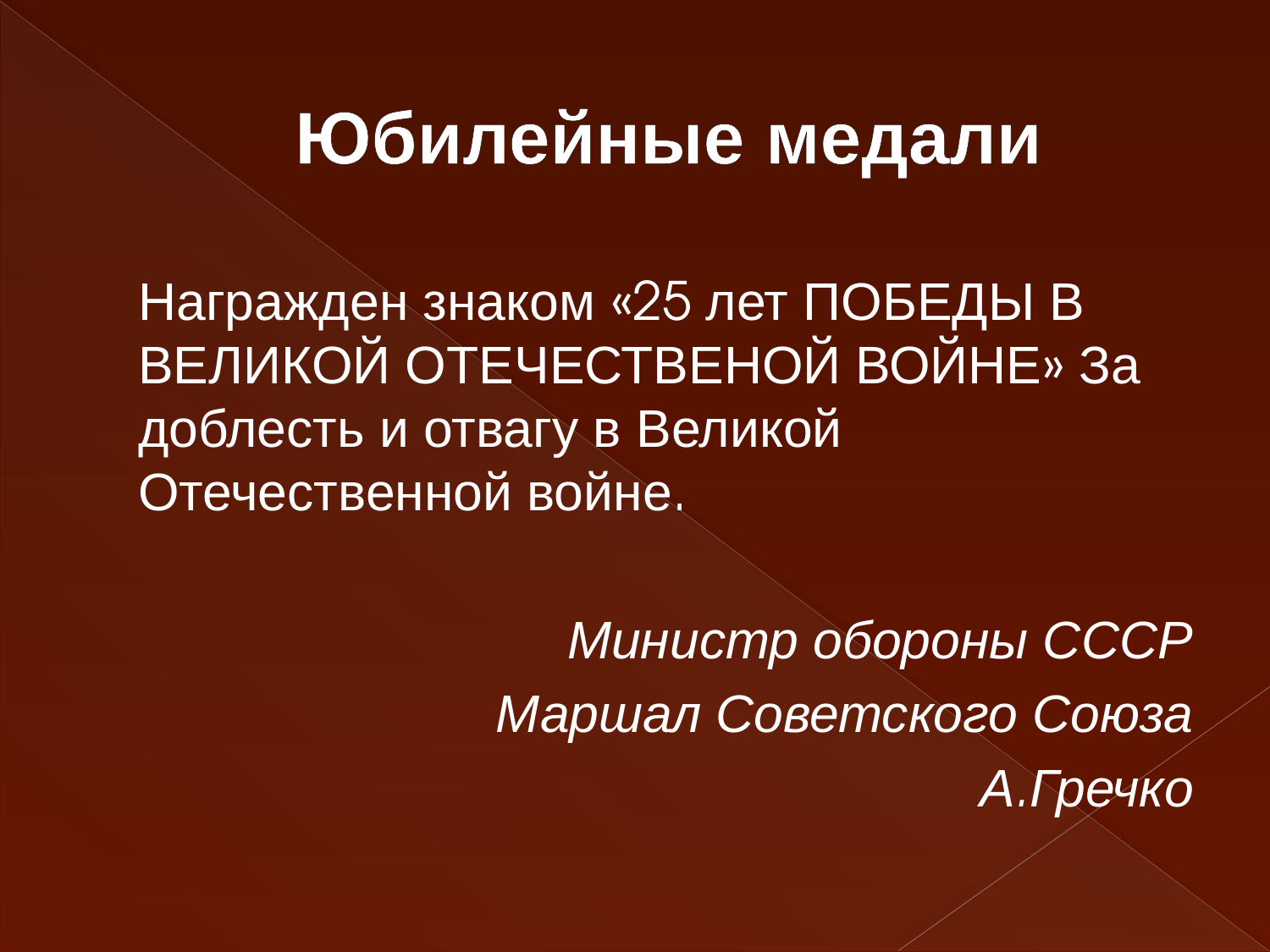

# Юбилейные медали
	Награжден знаком «25 лет ПОБЕДЫ В ВЕЛИКОЙ ОТЕЧЕСТВЕНОЙ ВОЙНЕ» За доблесть и отвагу в Великой Отечественной войне.

Министр обороны СССР
Маршал Советского Союза
А.Гречко